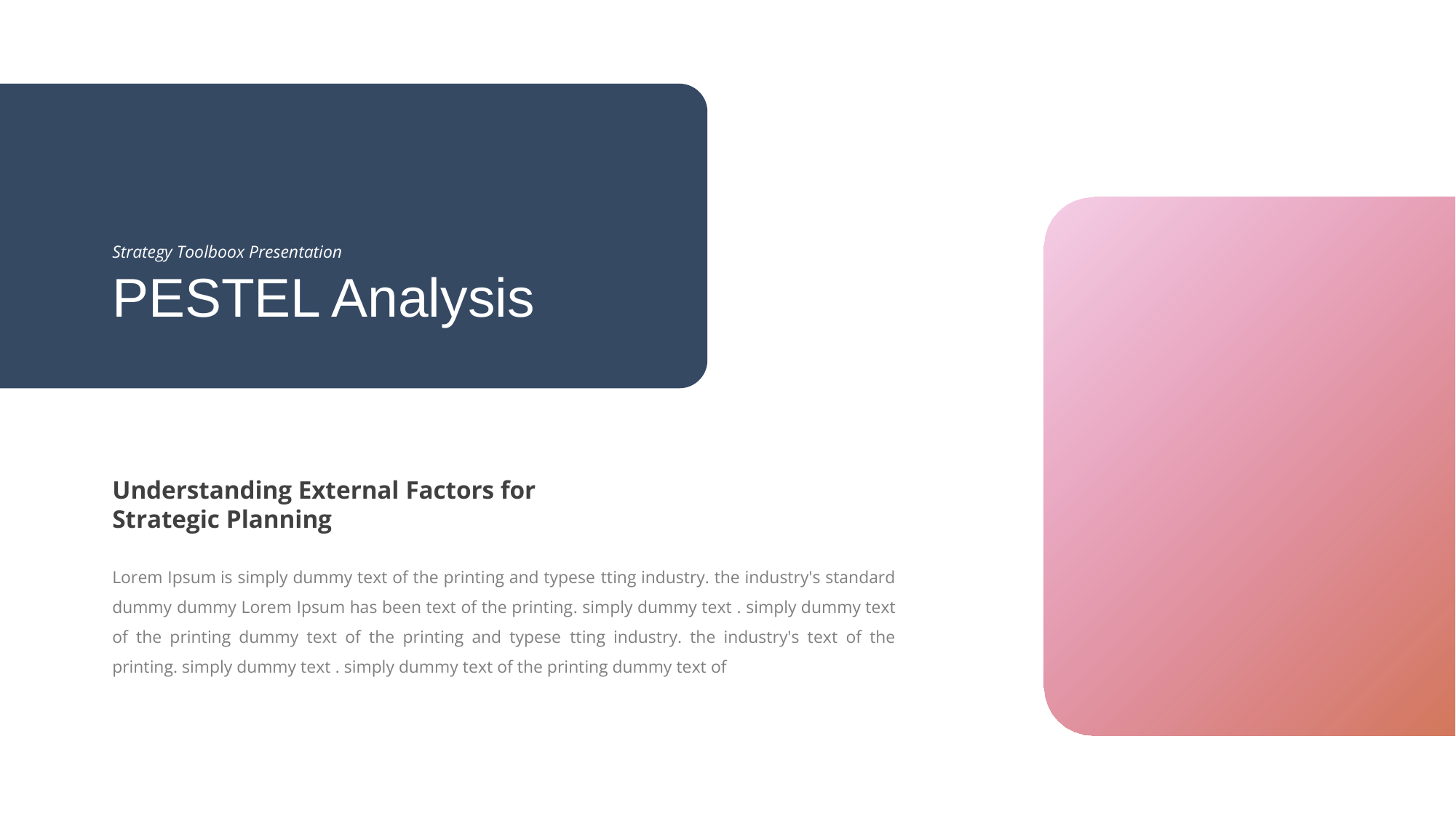

Strategy Toolboox Presentation
PESTEL Analysis
Understanding External Factors for Strategic Planning
Lorem Ipsum is simply dummy text of the printing and typese tting industry. the industry's standard dummy dummy Lorem Ipsum has been text of the printing. simply dummy text . simply dummy text of the printing dummy text of the printing and typese tting industry. the industry's text of the printing. simply dummy text . simply dummy text of the printing dummy text of